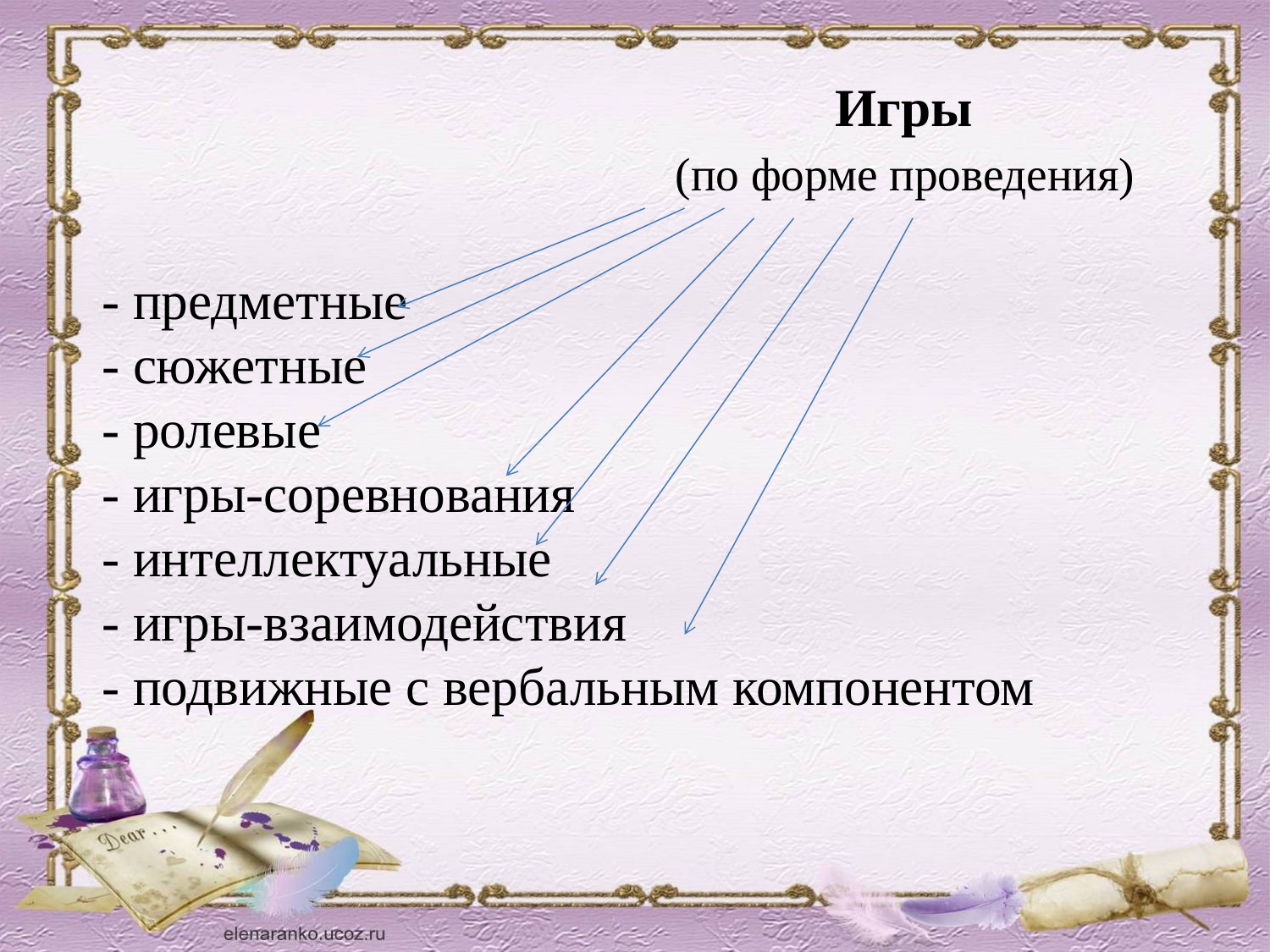

# Игры (по форме проведения) - предметные - сюжетные - ролевые - игры-соревнования - интеллектуальные - игры-взаимодействия - подвижные с вербальным компонентом